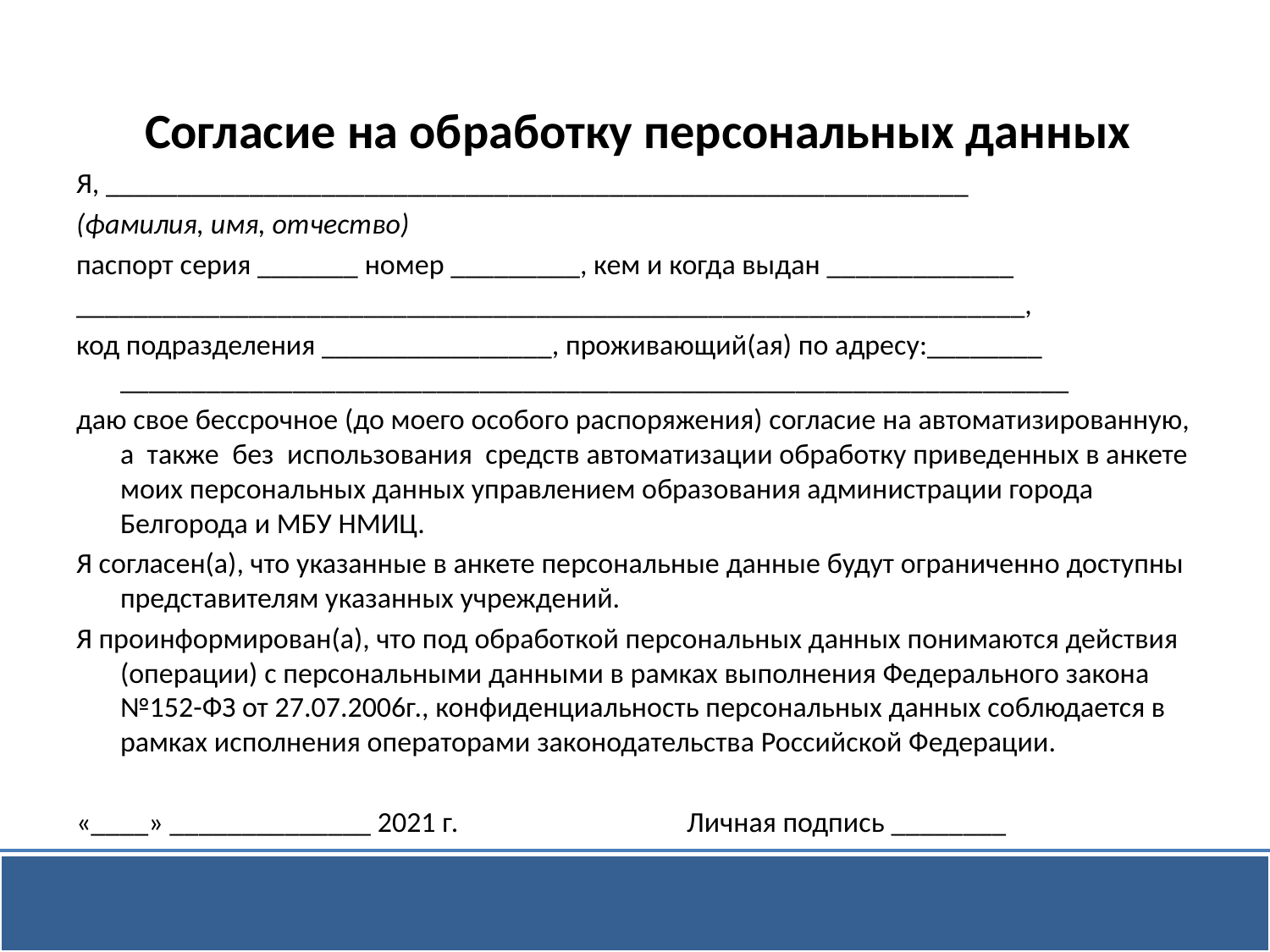

# Согласие на обработку персональных данных
Я, ____________________________________________________________
(фамилия, имя, отчество)
паспорт серия _______ номер _________, кем и когда выдан _____________
__________________________________________________________________,
код подразделения ________________, проживающий(ая) по адресу:________ __________________________________________________________________
даю свое бессрочное (до моего особого распоряжения) согласие на автоматизированную, а  также  без  использования  средств автоматизации обработку приведенных в анкете моих персональных данных управлением образования администрации города Белгорода и МБУ НМИЦ.
Я согласен(а), что указанные в анкете персональные данные будут ограниченно доступны представителям указанных учреждений.
Я проинформирован(а), что под обработкой персональных данных понимаются действия (операции) с персональными данными в рамках выполнения Федерального закона №152-ФЗ от 27.07.2006г., конфиденциальность персональных данных соблюдается в рамках исполнения операторами законодательства Российской Федерации.

«____» ______________ 2021 г.                                   Личная подпись ________